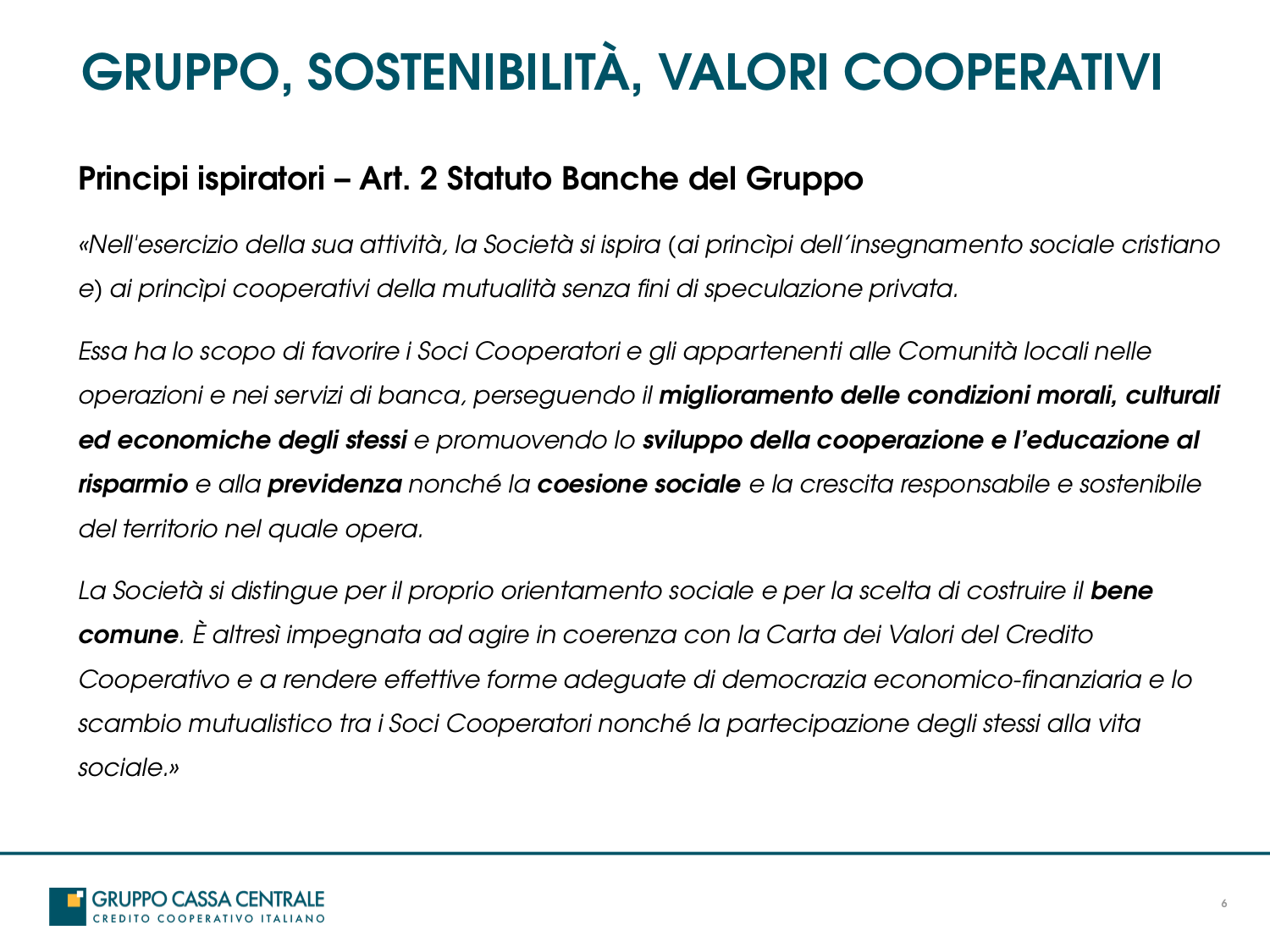

Gruppo, sostenibilità, Valori Cooperativi
Principi ispiratori – Art. 2 Statuto Banche del Gruppo
«Nell'esercizio della sua attività, la Società si ispira (ai princìpi dell’insegnamento sociale cristiano e) ai princìpi cooperativi della mutualità senza fini di speculazione privata.
Essa ha lo scopo di favorire i Soci Cooperatori e gli appartenenti alle Comunità locali nelle operazioni e nei servizi di banca, perseguendo il miglioramento delle condizioni morali, culturali ed economiche degli stessi e promuovendo lo sviluppo della cooperazione e l’educazione al risparmio e alla previdenza nonché la coesione sociale e la crescita responsabile e sostenibile del territorio nel quale opera.
La Società si distingue per il proprio orientamento sociale e per la scelta di costruire il bene comune. È altresì impegnata ad agire in coerenza con la Carta dei Valori del Credito Cooperativo e a rendere effettive forme adeguate di democrazia economico-finanziaria e lo scambio mutualistico tra i Soci Cooperatori nonché la partecipazione degli stessi alla vita sociale.»